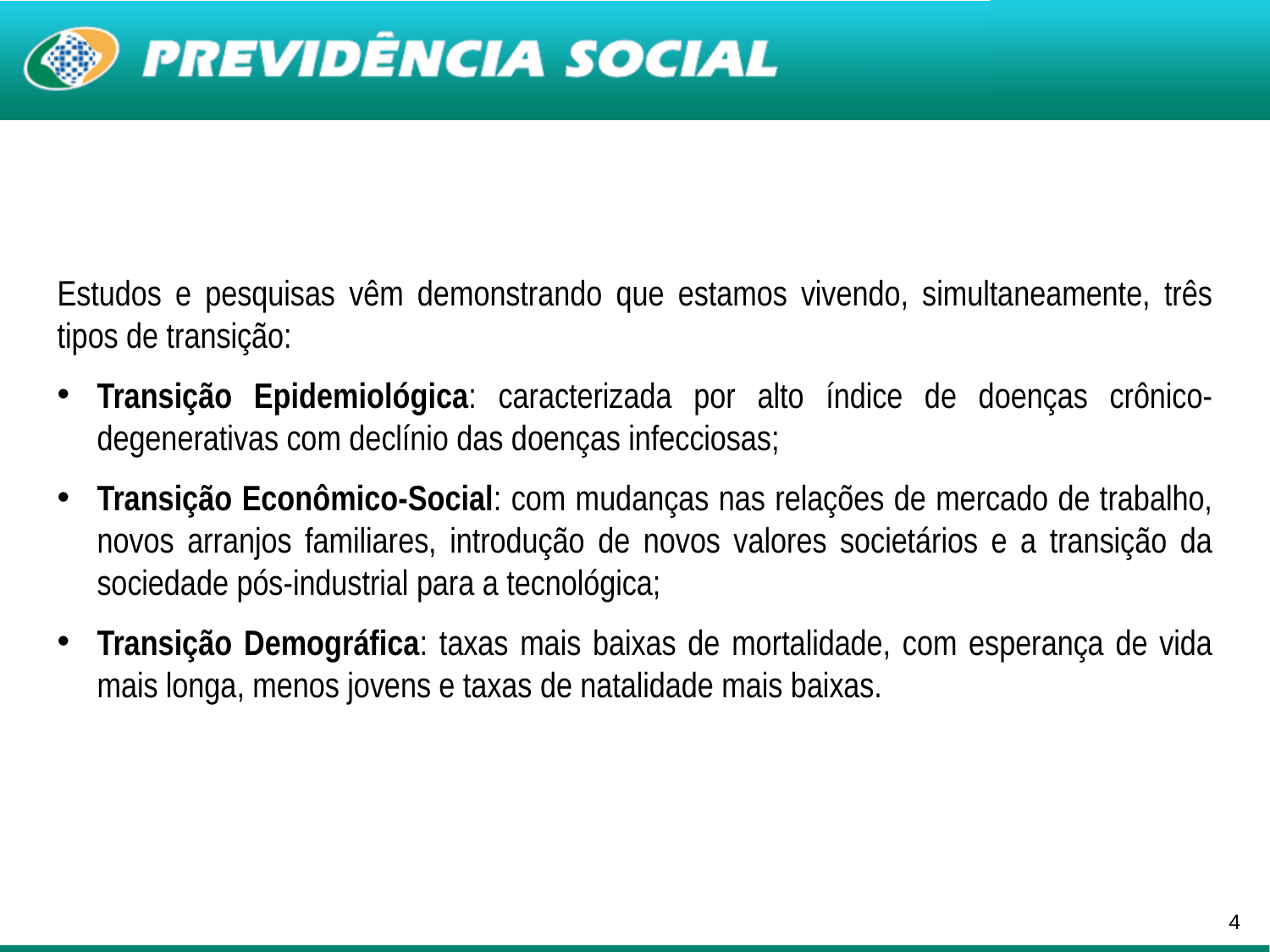

Estudos e pesquisas vêm demonstrando que estamos vivendo, simultaneamente, três tipos de transição:
Transição Epidemiológica: caracterizada por alto índice de doenças crônico-degenerativas com declínio das doenças infecciosas;
Transição Econômico-Social: com mudanças nas relações de mercado de trabalho, novos arranjos familiares, introdução de novos valores societários e a transição da sociedade pós-industrial para a tecnológica;
Transição Demográfica: taxas mais baixas de mortalidade, com esperança de vida mais longa, menos jovens e taxas de natalidade mais baixas.